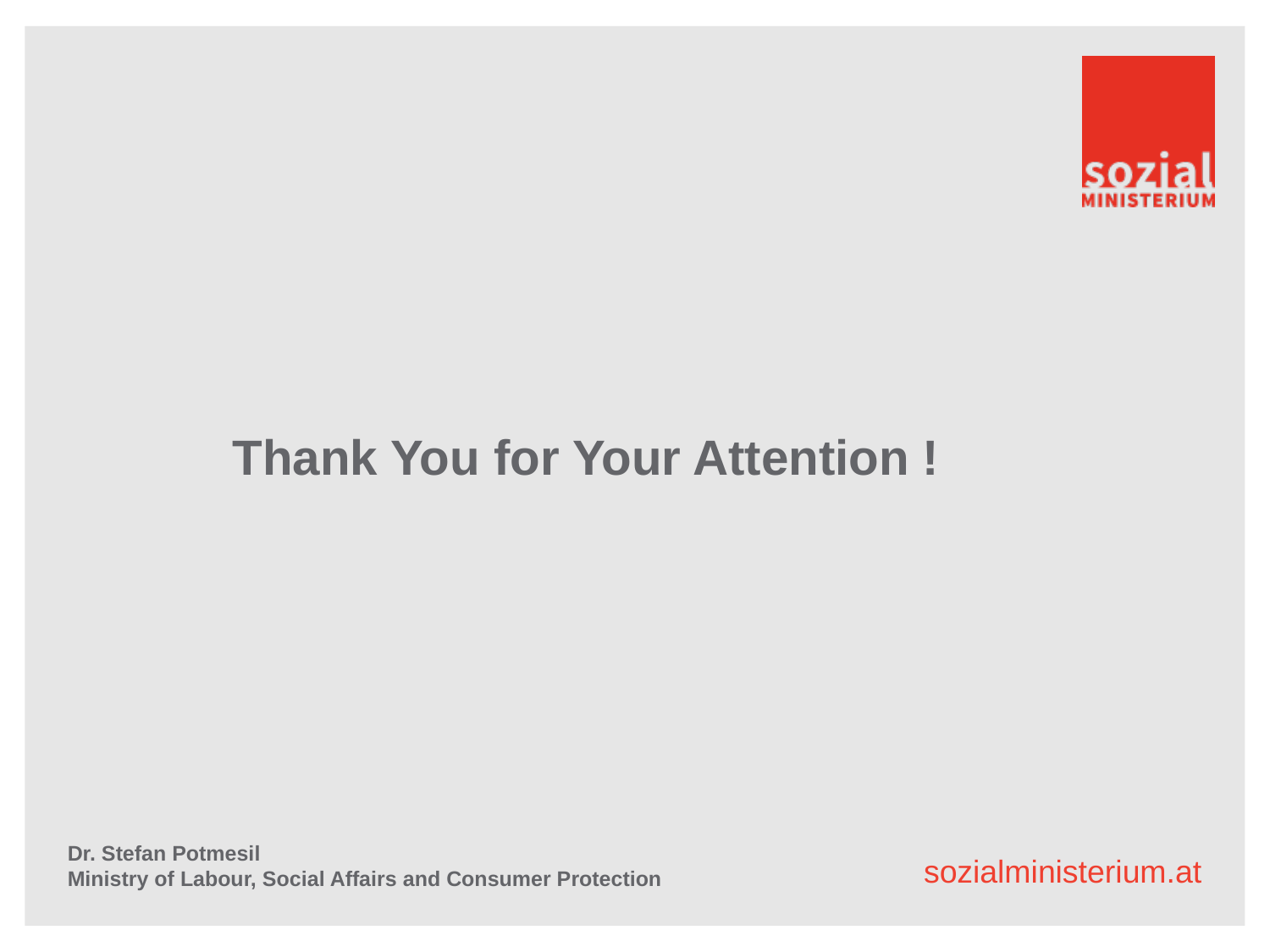

Thank You for Your Attention !

Dr. Stefan Potmesil
Ministry of Labour, Social Affairs and Consumer Protection